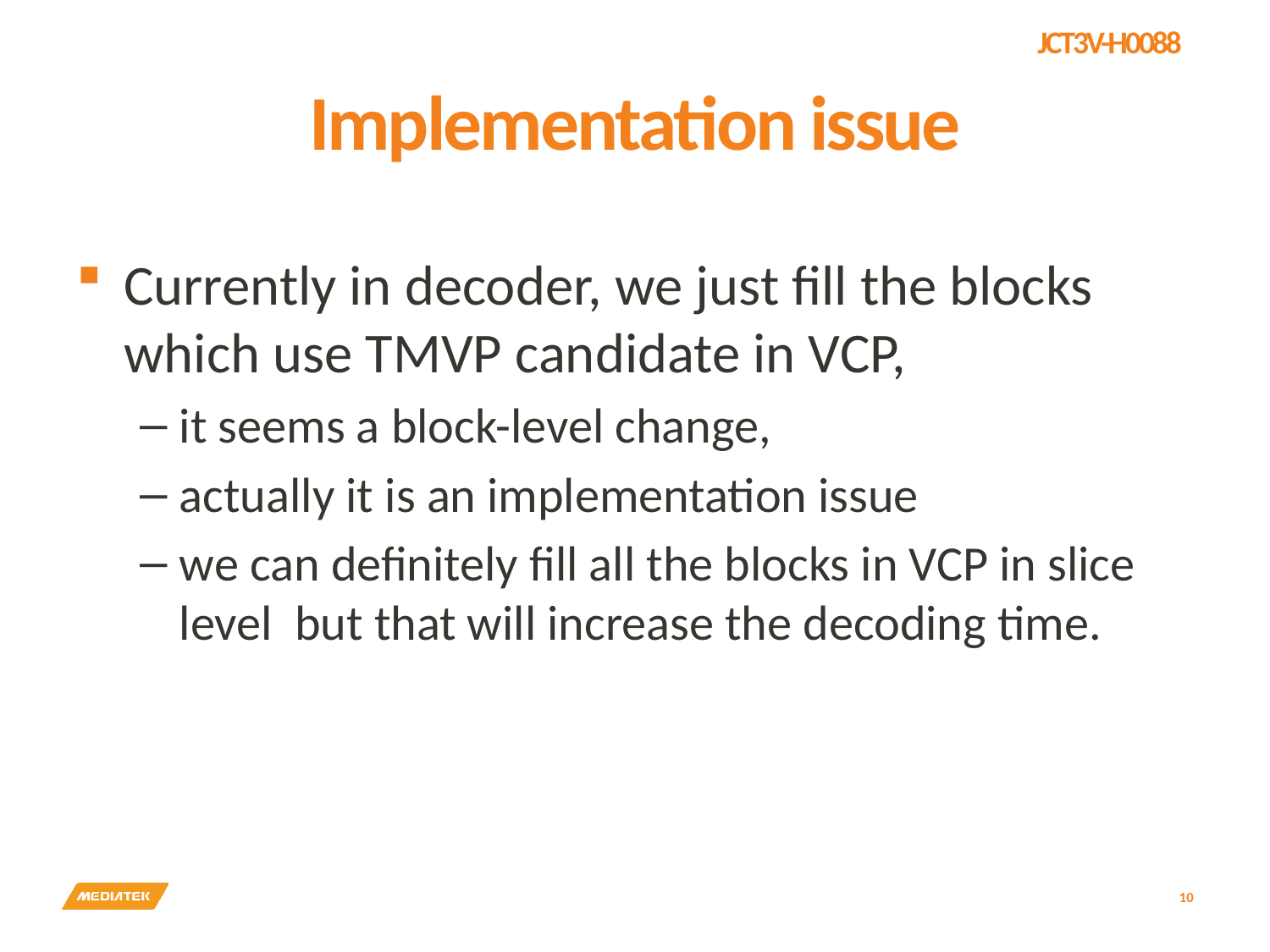

# Implementation issue
Currently in decoder, we just fill the blocks which use TMVP candidate in VCP,
it seems a block-level change,
actually it is an implementation issue
we can definitely fill all the blocks in VCP in slice level  but that will increase the decoding time.
10